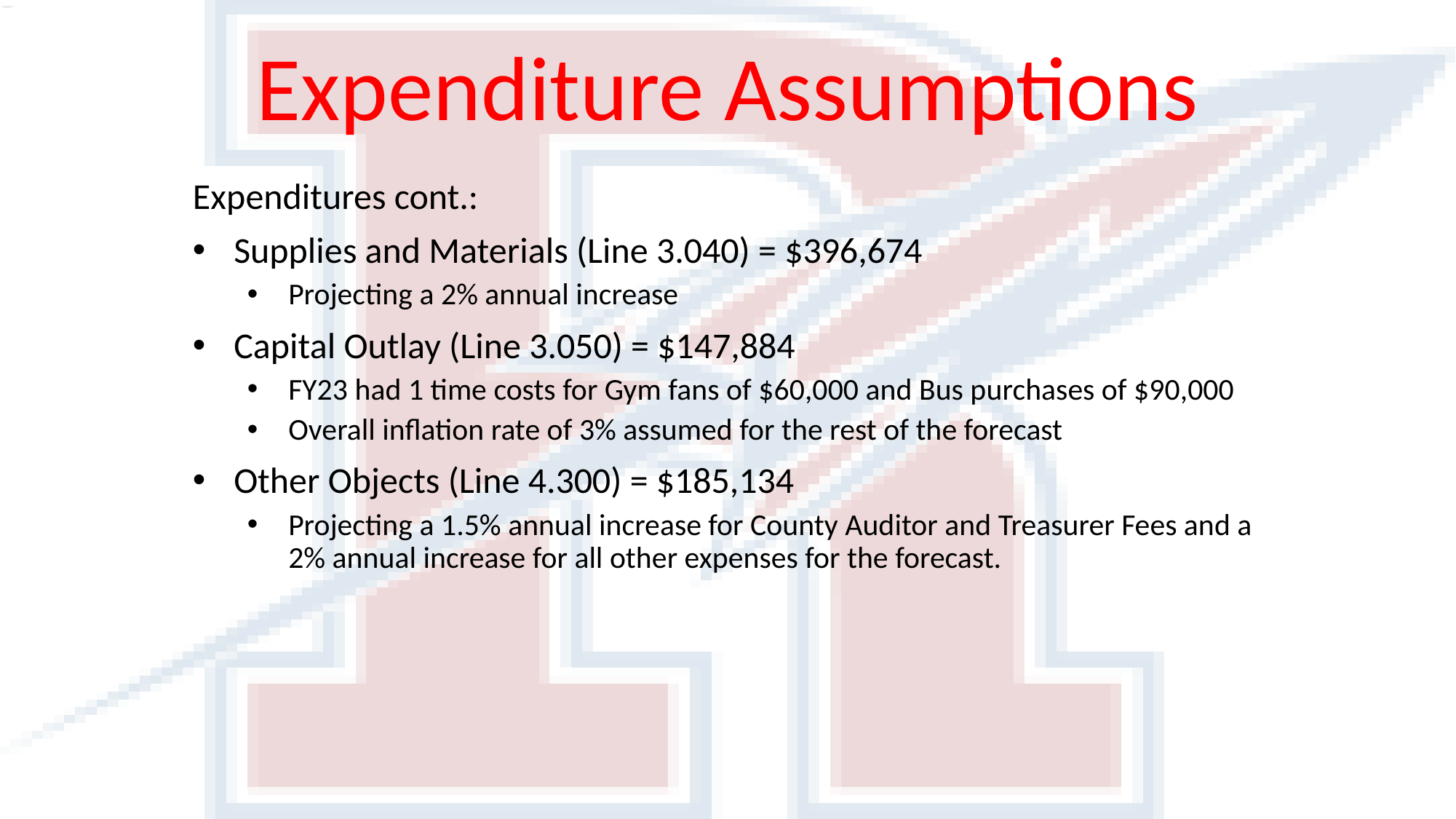

# Expenditure Assumptions
Expenditures cont.:
Supplies and Materials (Line 3.040) = $396,674
Projecting a 2% annual increase
Capital Outlay (Line 3.050) = $147,884
FY23 had 1 time costs for Gym fans of $60,000 and Bus purchases of $90,000
Overall inflation rate of 3% assumed for the rest of the forecast
Other Objects (Line 4.300) = $185,134
Projecting a 1.5% annual increase for County Auditor and Treasurer Fees and a 2% annual increase for all other expenses for the forecast.